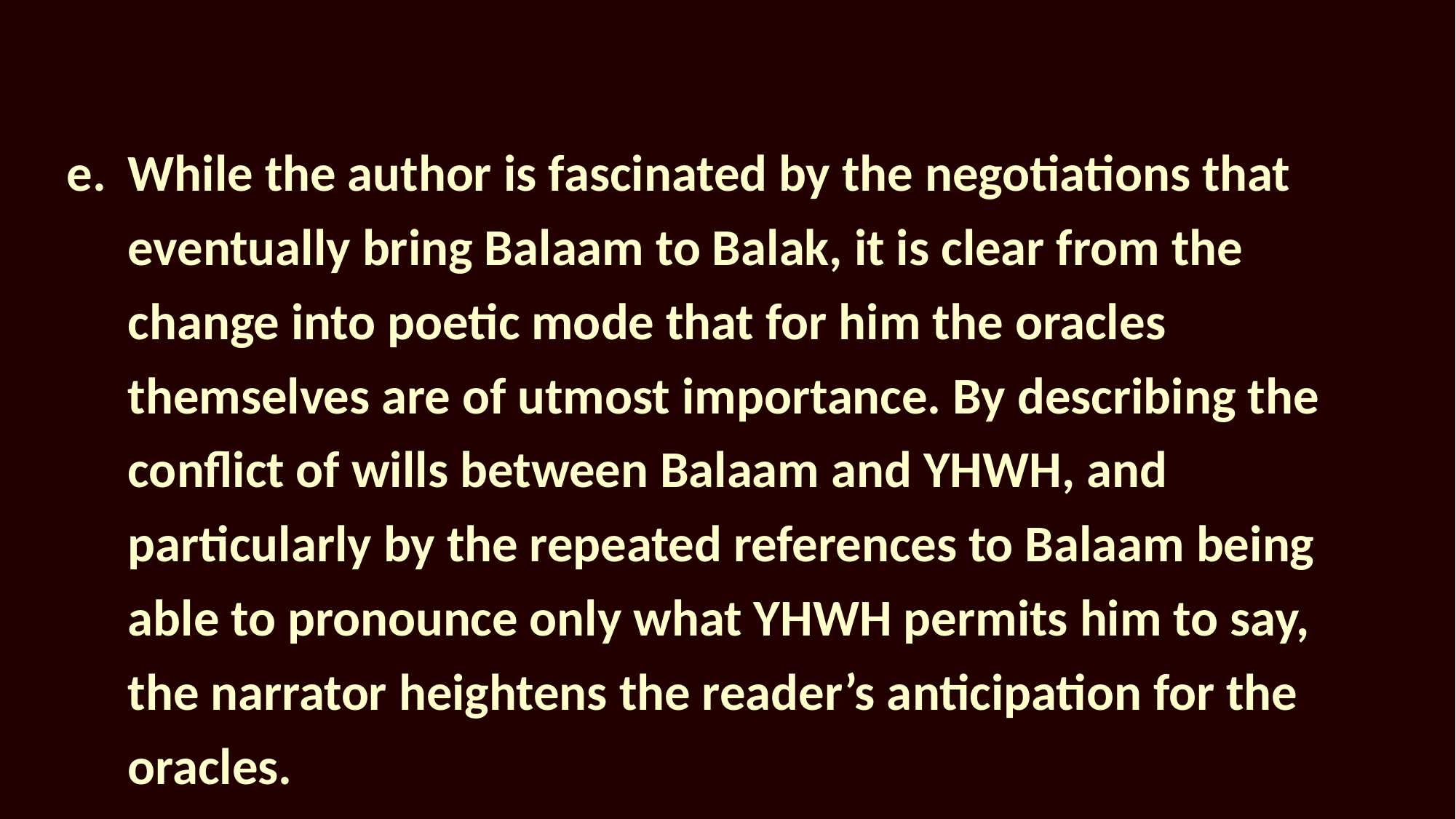

While the author is fascinated by the negotiations that eventually bring Balaam to Balak, it is clear from the change into poetic mode that for him the oracles themselves are of utmost importance. By describing the conflict of wills between Balaam and YHWH, and particularly by the repeated references to Balaam being able to pronounce only what YHWH permits him to say, the narrator heightens the reader’s anticipation for the oracles.